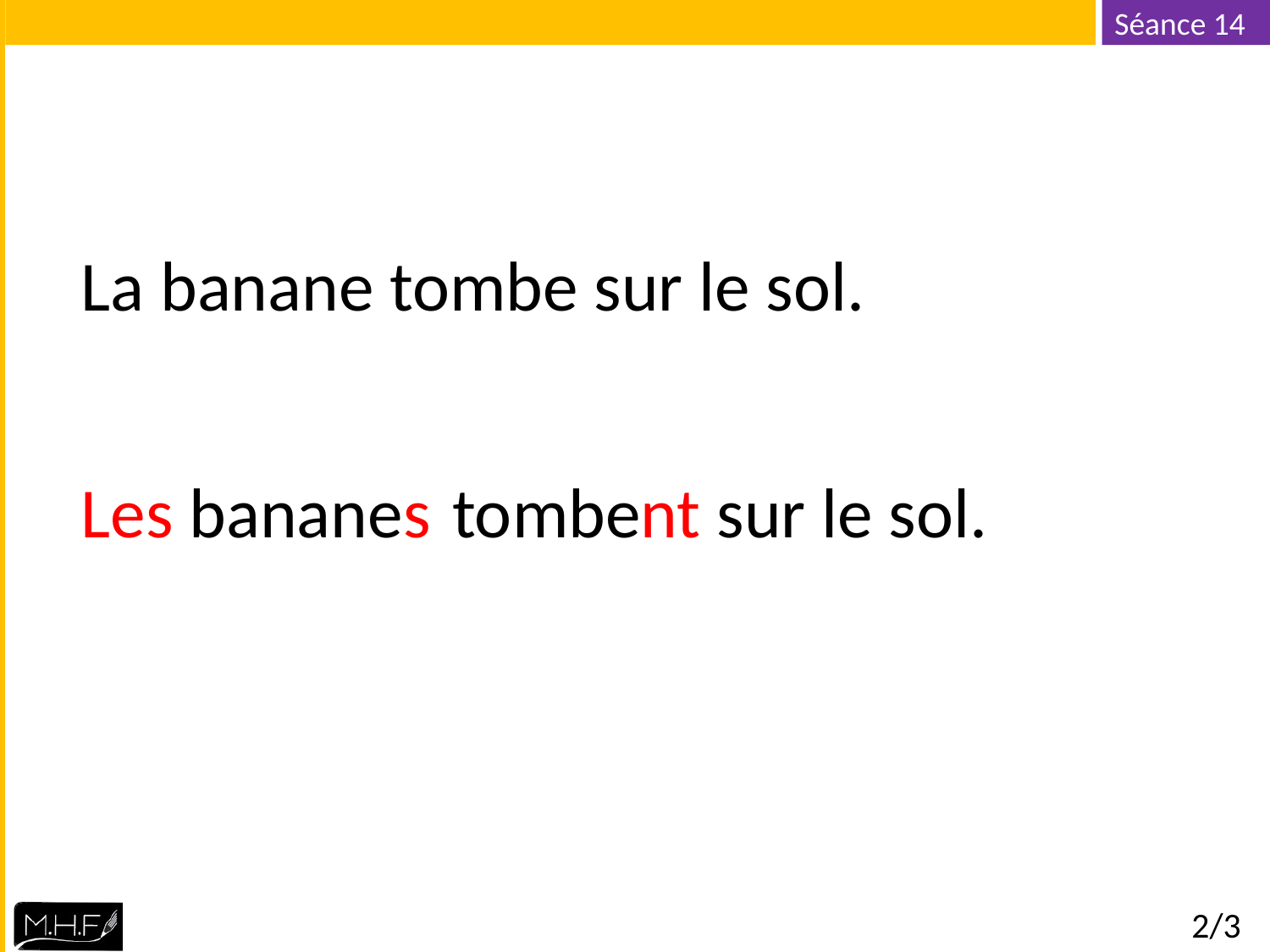

La banane tombe sur le sol.
Les bananes
tombent sur le sol.
2/3